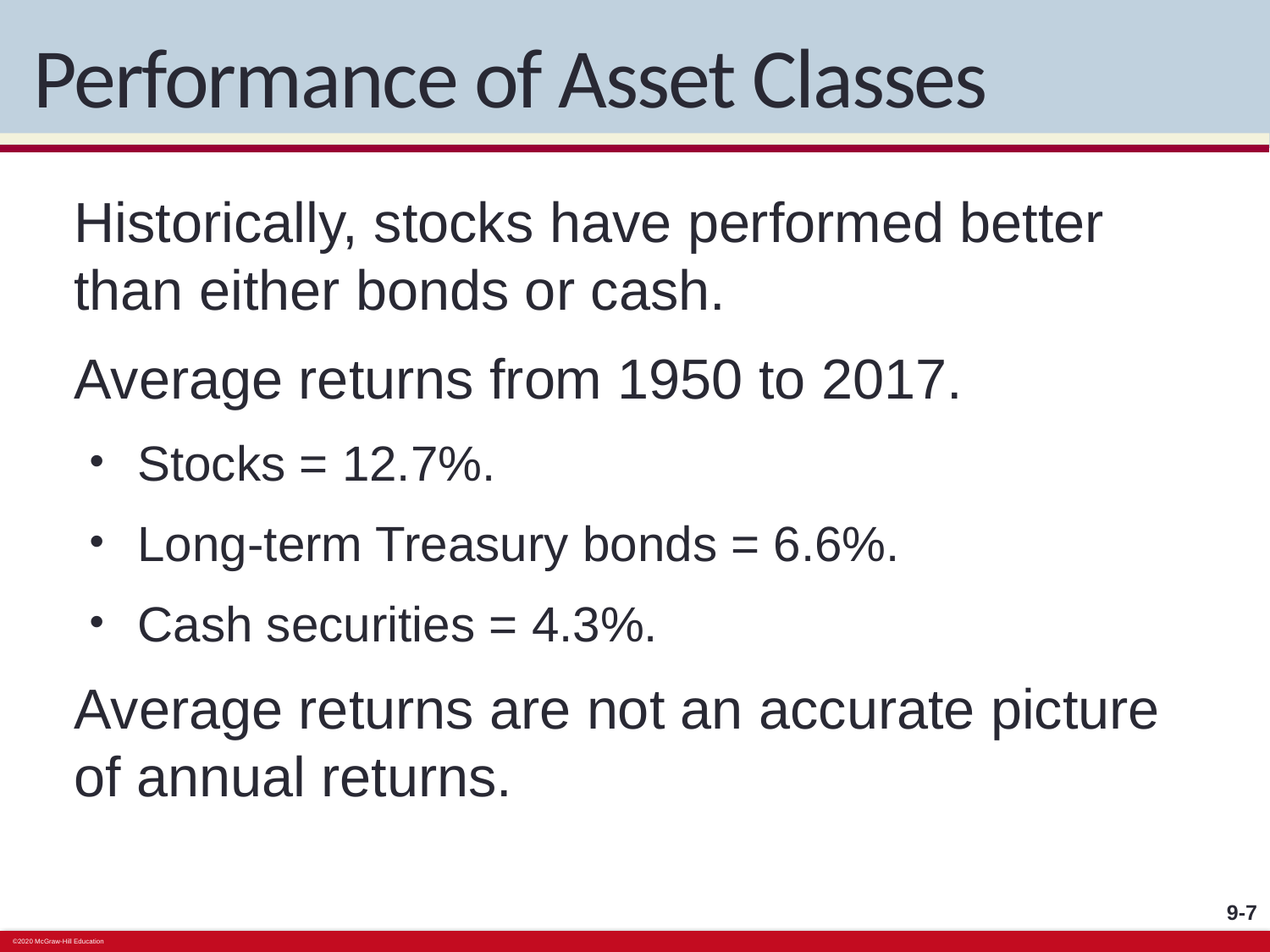

# Performance of Asset Classes
Historically, stocks have performed better than either bonds or cash.
Average returns from 1950 to 2017.
Stocks = 12.7%.
Long-term Treasury bonds = 6.6%.
Cash securities = 4.3%.
Average returns are not an accurate picture of annual returns.